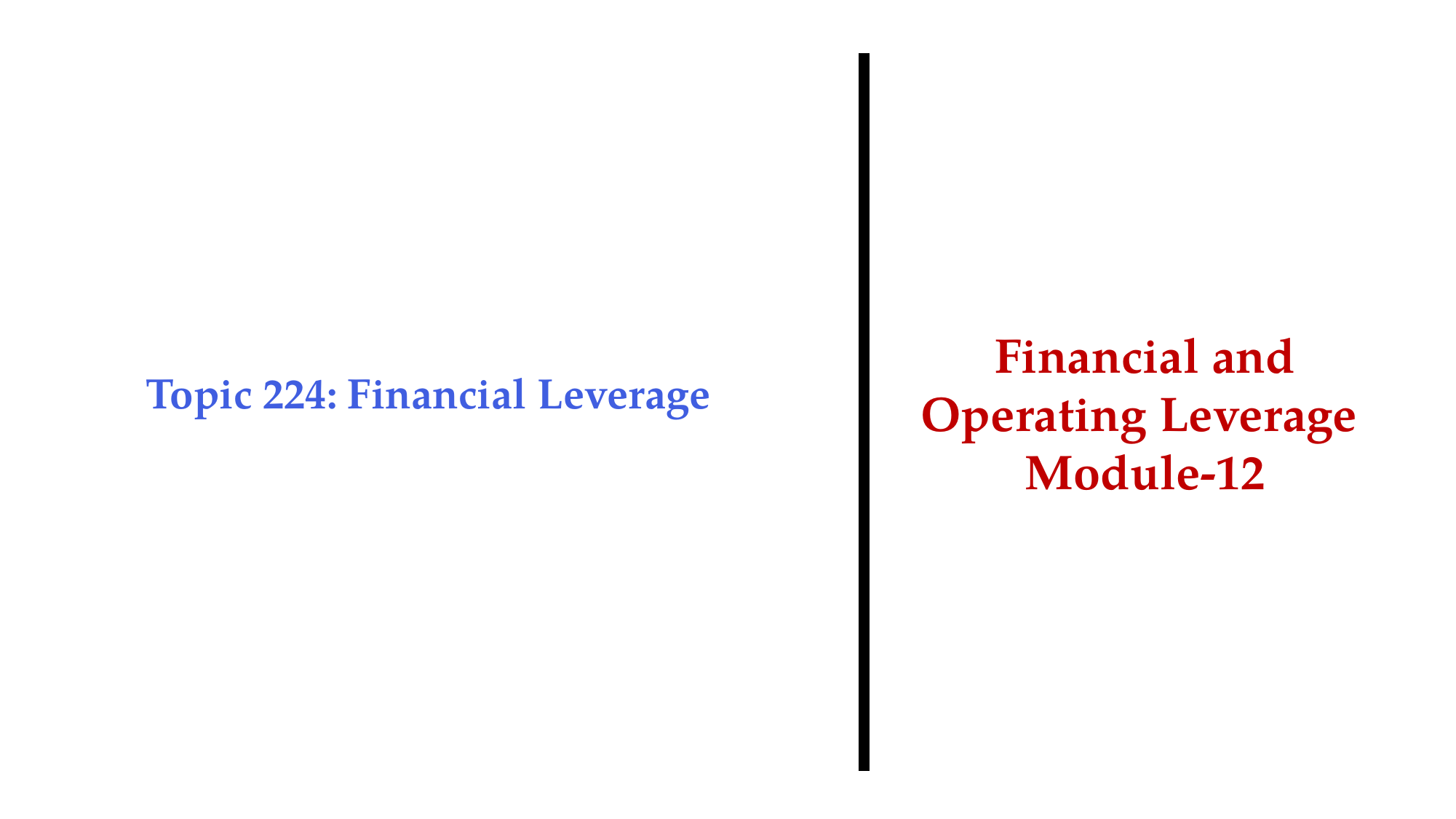

Topic 224: Financial Leverage
Financial and Operating Leverage
Module-12